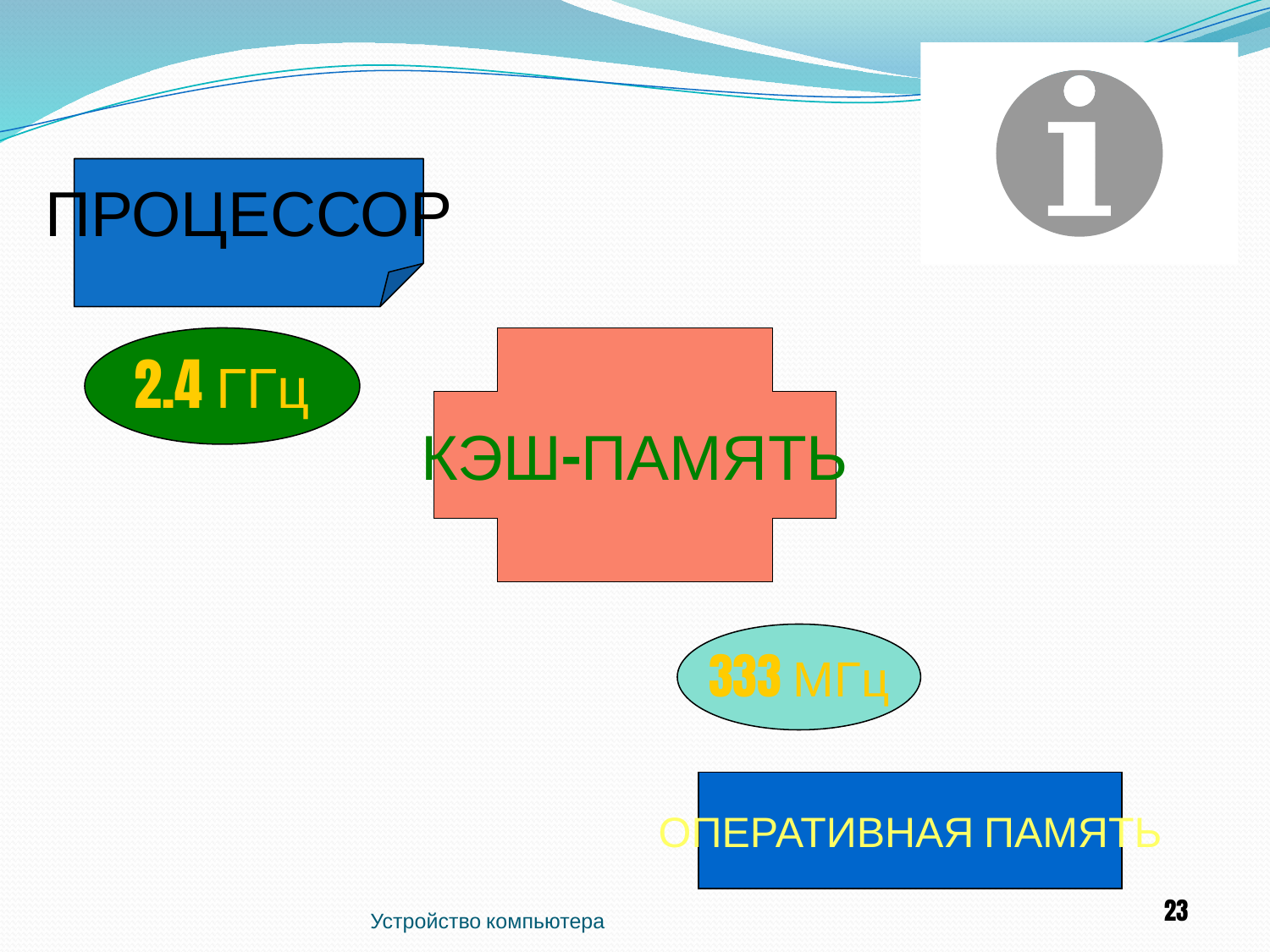

ПРОЦЕССОР
2.4 ГГц
КЭШ-ПАМЯТЬ
333 МГц
ОПЕРАТИВНАЯ ПАМЯТЬ
Устройство компьютера
23